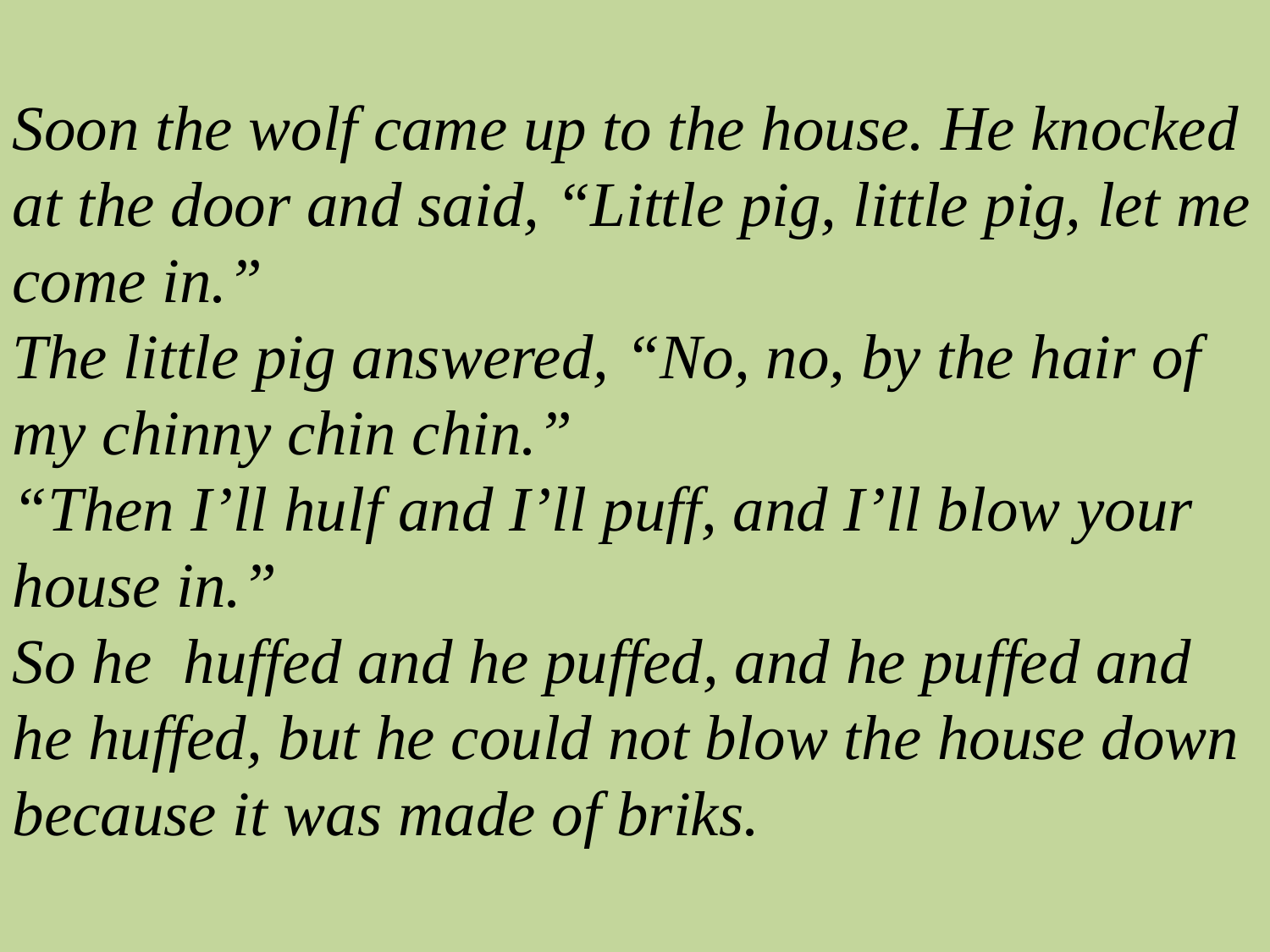

Soon the wolf came up to the house. He knocked at the door and said, “Little pig, little pig, let me come in.”
The little pig answered, “No, no, by the hair of my chinny chin chin.”
“Then I’ll hulf and I’ll puff, and I’ll blow your house in.”
So he  huffed and he puffed, and he puffed and he huffed, but he could not blow the house down because it was made of briks.

#